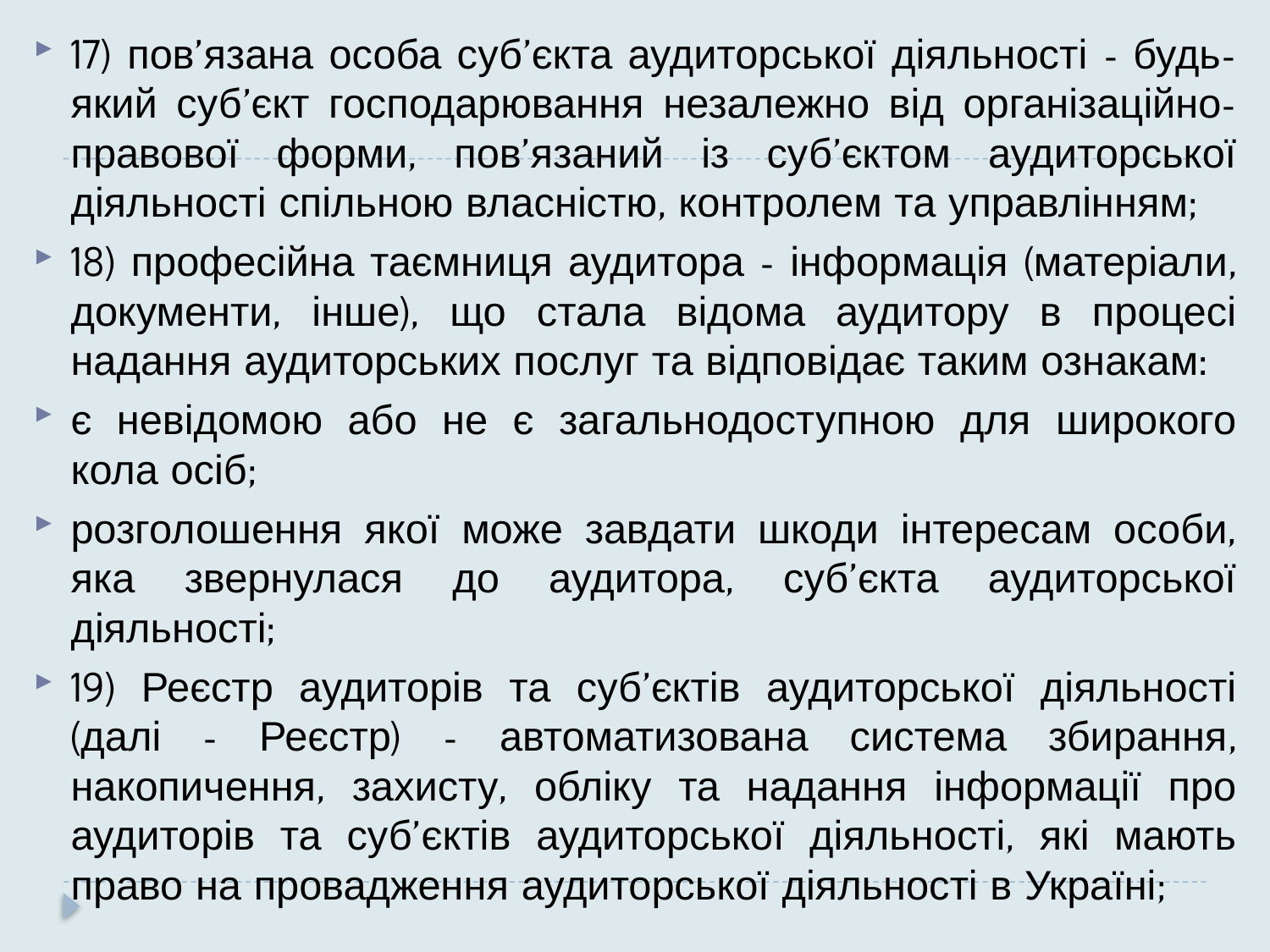

17) пов’язана особа суб’єкта аудиторської діяльності - будь-який суб’єкт господарювання незалежно від організаційно-правової форми, пов’язаний із суб’єктом аудиторської діяльності спільною власністю, контролем та управлінням;
18) професійна таємниця аудитора - інформація (матеріали, документи, інше), що стала відома аудитору в процесі надання аудиторських послуг та відповідає таким ознакам:
є невідомою або не є загальнодоступною для широкого кола осіб;
розголошення якої може завдати шкоди інтересам особи, яка звернулася до аудитора, суб’єкта аудиторської діяльності;
19) Реєстр аудиторів та суб’єктів аудиторської діяльності (далі - Реєстр) - автоматизована система збирання, накопичення, захисту, обліку та надання інформації про аудиторів та суб’єктів аудиторської діяльності, які мають право на провадження аудиторської діяльності в Україні;